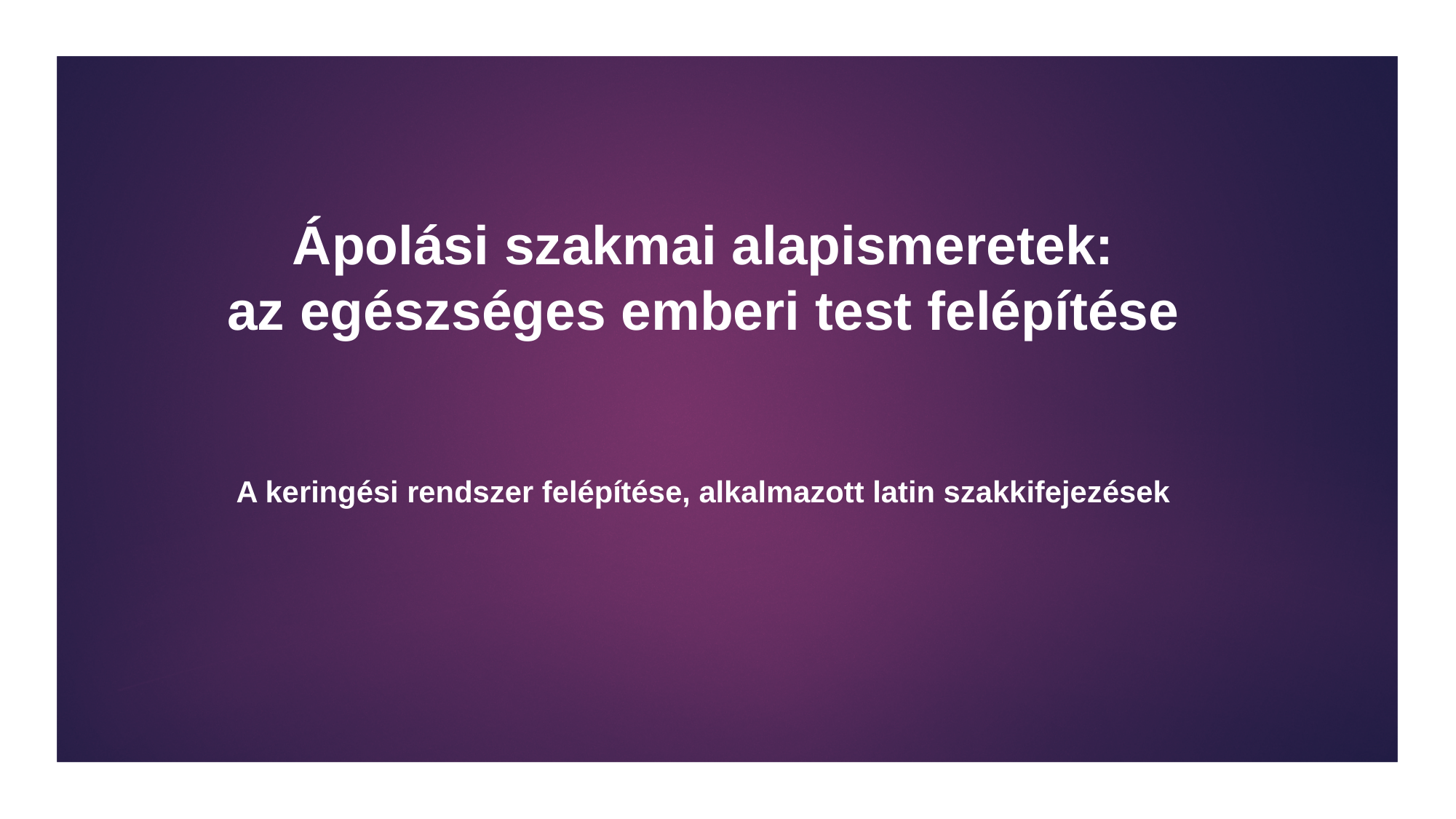

# Ápolási szakmai alapismeretek: az egészséges emberi test felépítése A keringési rendszer felépítése, alkalmazott latin szakkifejezések